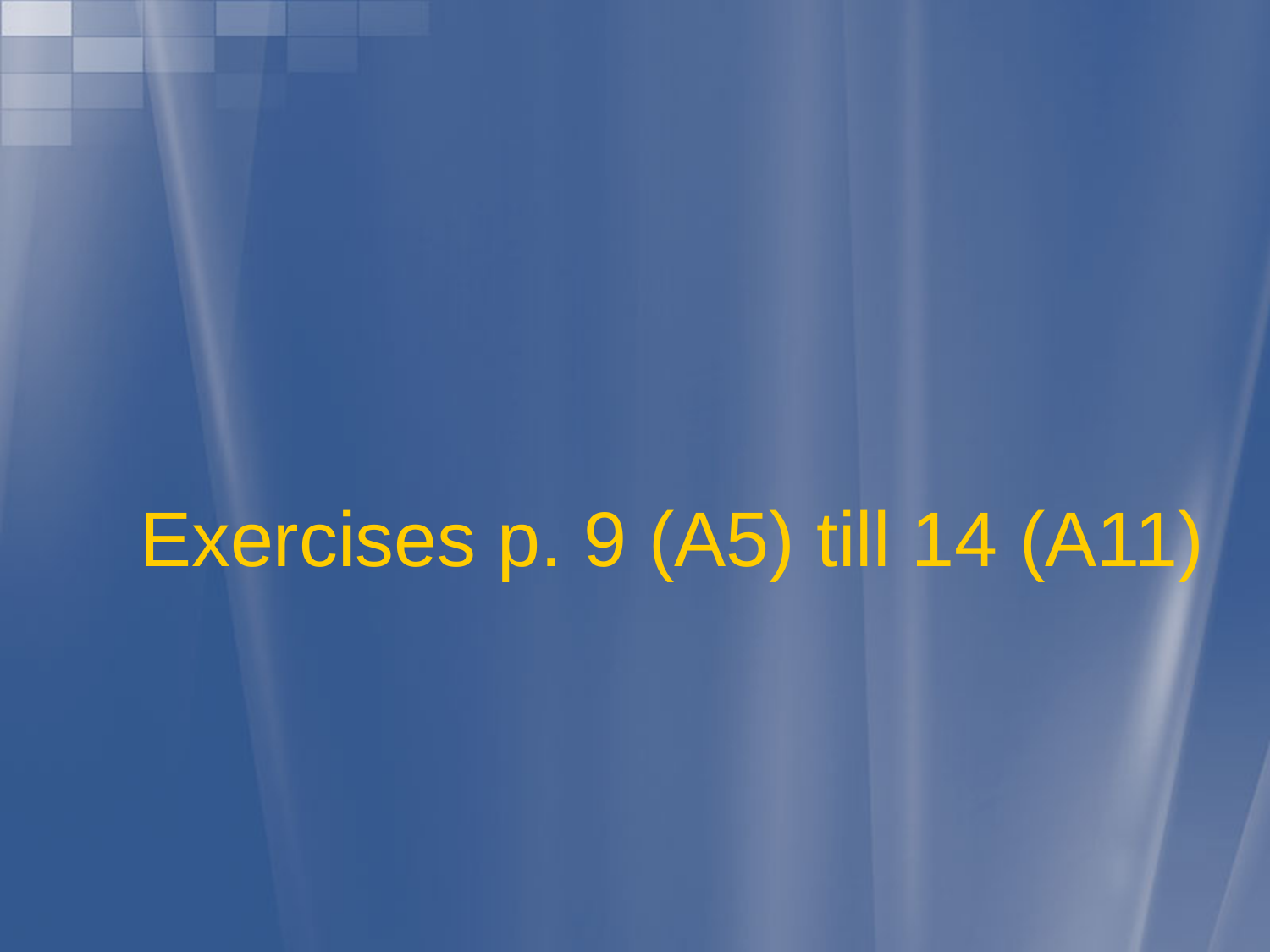

# Exercises p. 9 (A5) till 14 (A11)